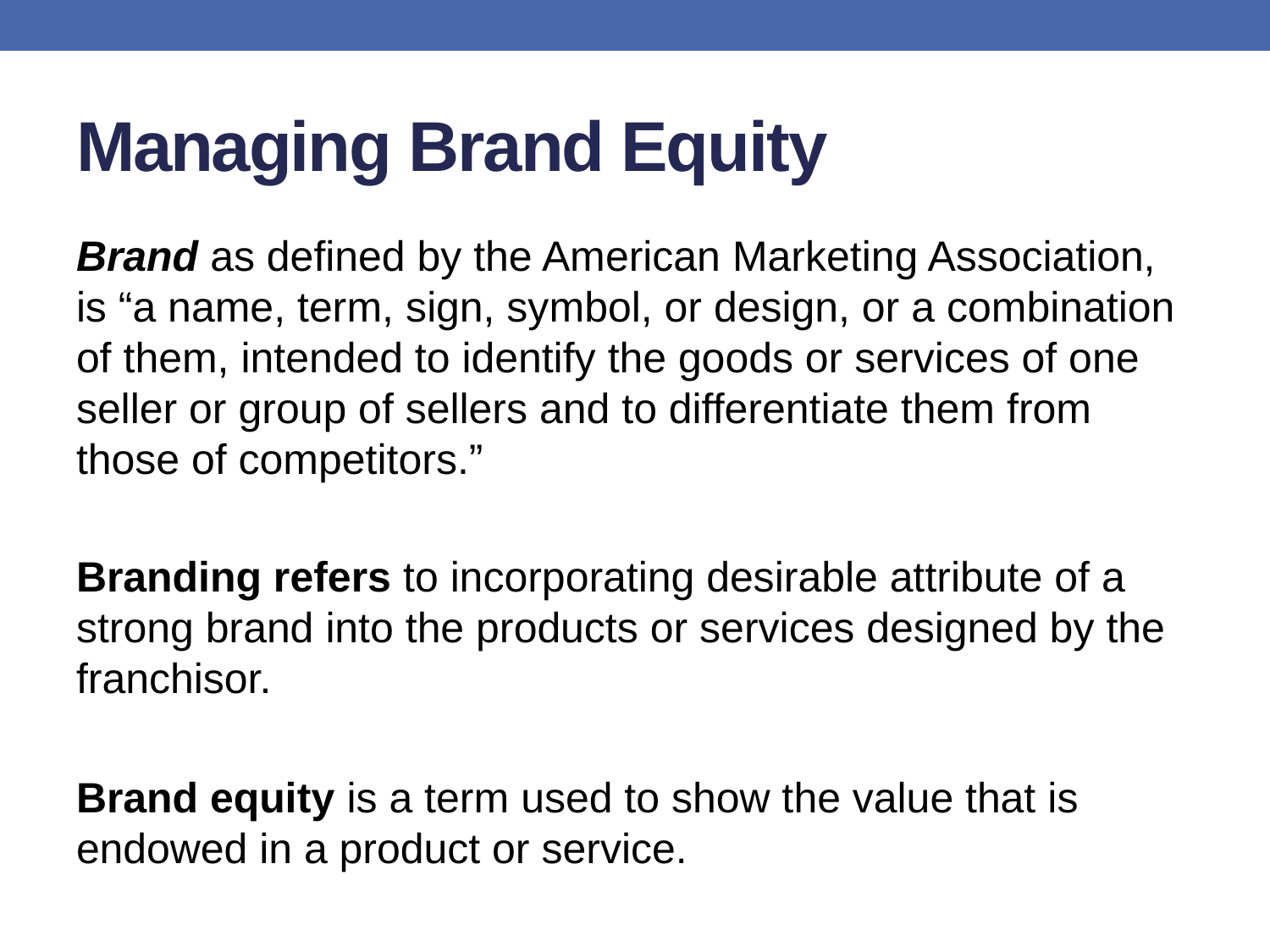

# Managing Brand Equity
Brand as defined by the American Marketing Association, is “a name, term, sign, symbol, or design, or a combination of them, intended to identify the goods or services of one seller or group of sellers and to differentiate them from those of competitors.”

Branding refers to incorporating desirable attribute of a strong brand into the products or services designed by the franchisor.

Brand equity is a term used to show the value that is endowed in a product or service.